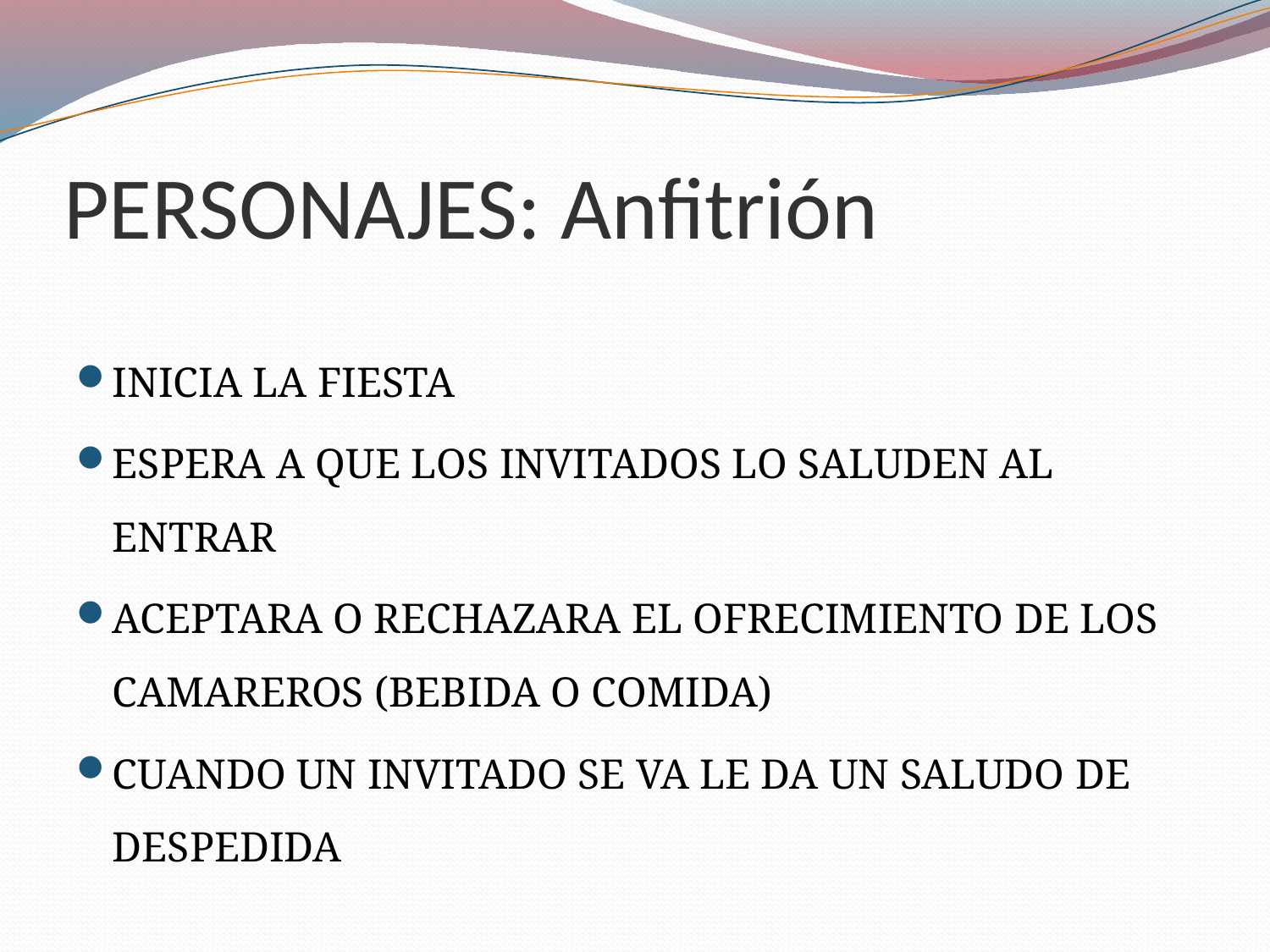

# PERSONAJES: Anfitrión

INICIA LA FIESTA
ESPERA A QUE LOS INVITADOS LO SALUDEN AL ENTRAR
ACEPTARA O RECHAZARA EL OFRECIMIENTO DE LOS CAMAREROS (BEBIDA O COMIDA)
CUANDO UN INVITADO SE VA LE DA UN SALUDO DE DESPEDIDA